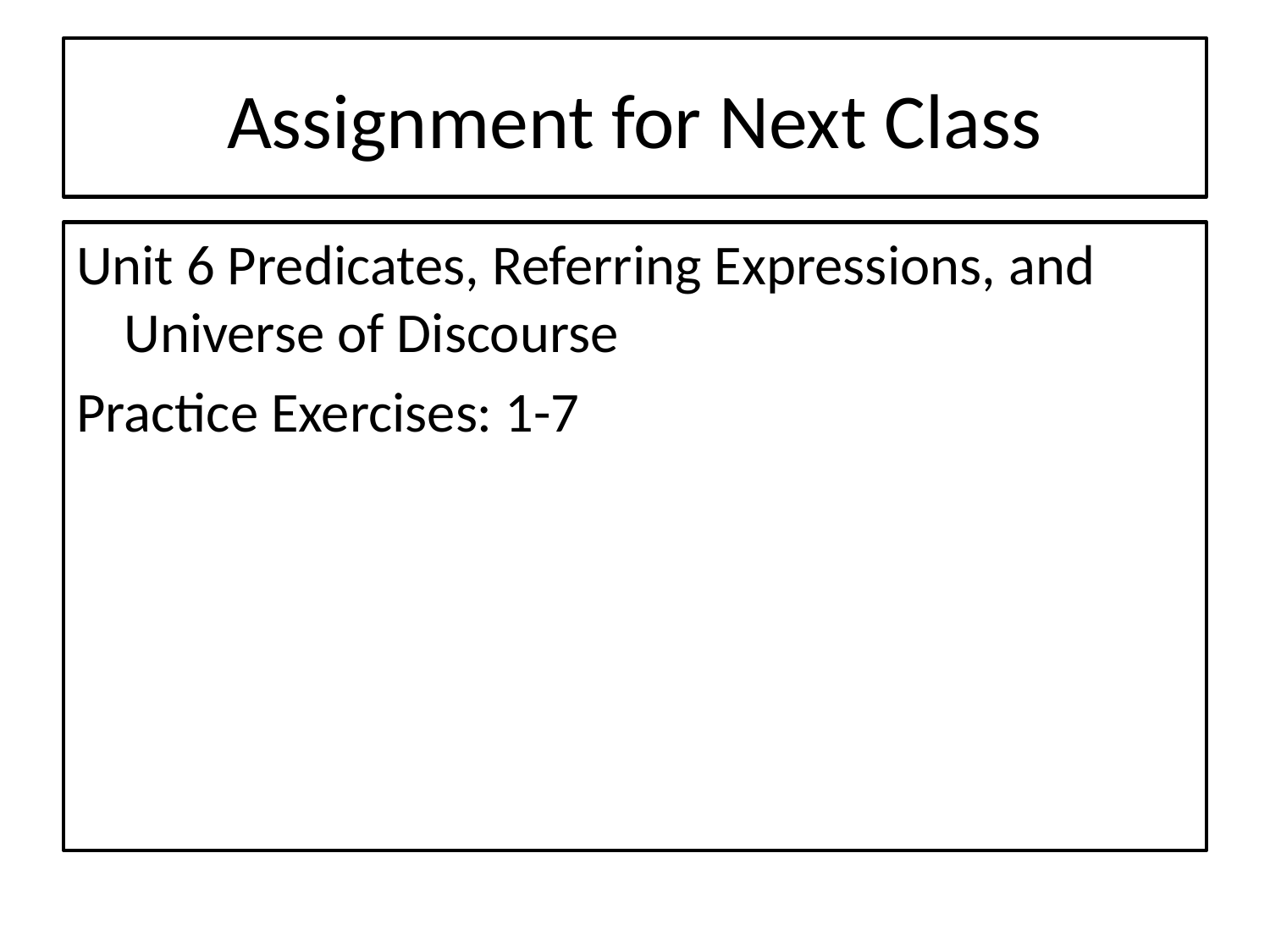

# Assignment for Next Class
Unit 6 Predicates, Referring Expressions, and Universe of Discourse
Practice Exercises: 1-7